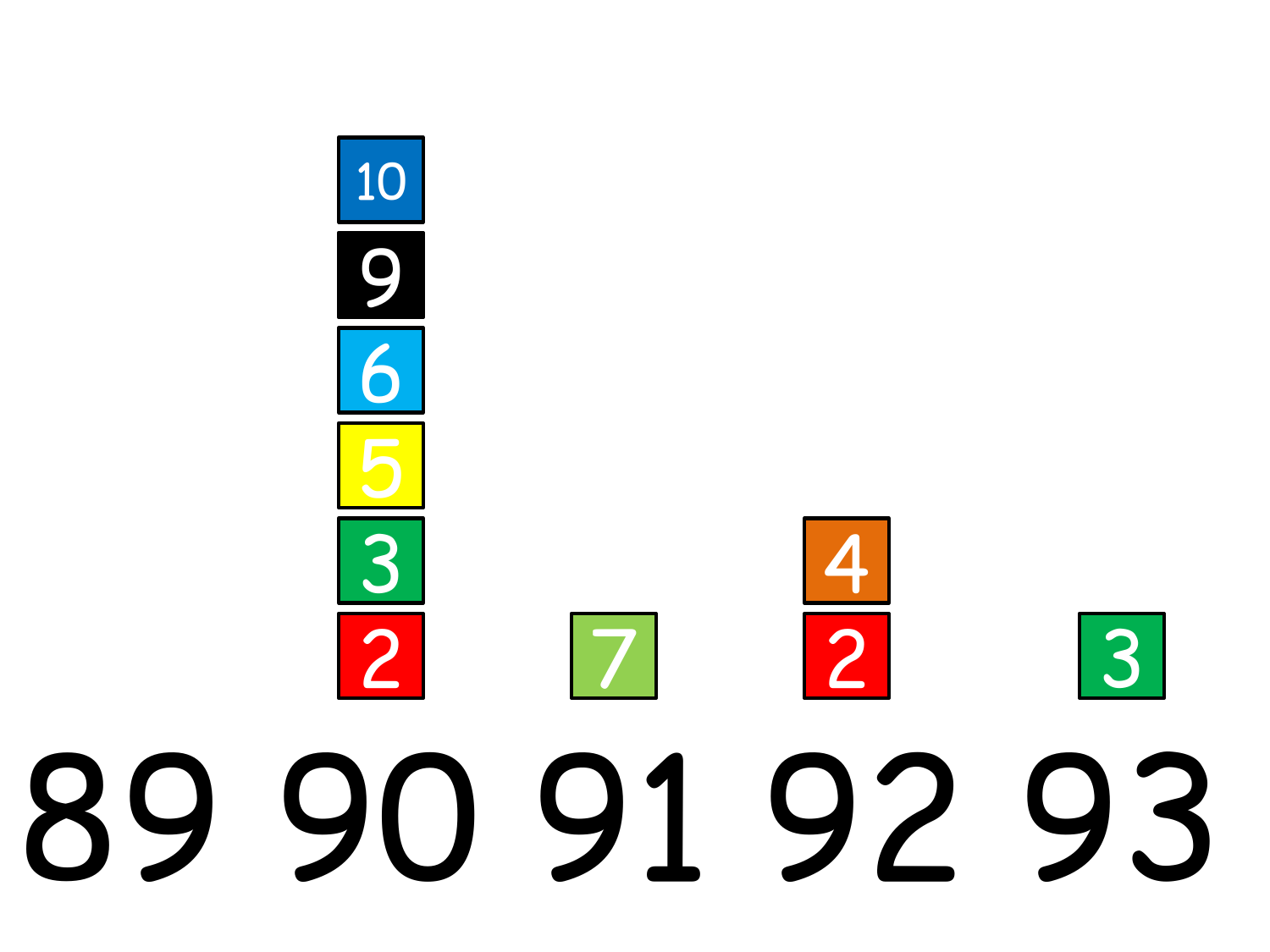

10
9
6
5
3
2
4
2
7
3
 89 90 91 92 93